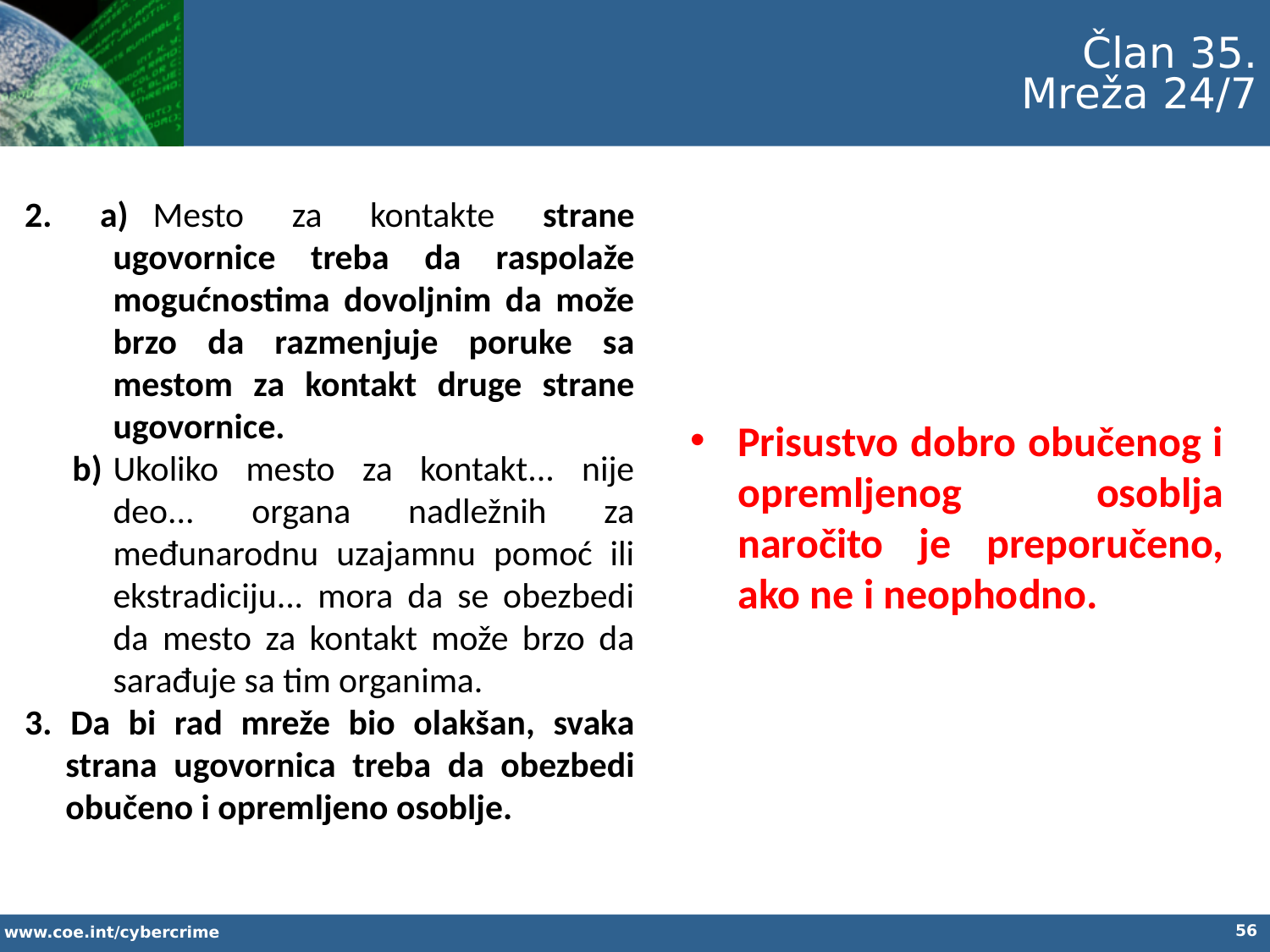

Član 35.
Mreža 24/7
2. a)	Mesto za kontakte strane ugovornice treba da raspolaže mogućnostima dovoljnim da može brzo da razmenjuje poruke sa mestom za kontakt druge strane ugovornice.
b)	Ukoliko mesto za kontakt... nije deo... organa nadležnih za međunarodnu uzajamnu pomoć ili ekstradiciju... mora da se obezbedi da mesto za kontakt može brzo da sarađuje sa tim organima.
3. Da bi rad mreže bio olakšan, svaka strana ugovornica treba da obezbedi obučeno i opremljeno osoblje.
Prisustvo dobro obučenog i opremljenog osoblja naročito je preporučeno, ako ne i neophodno.
56